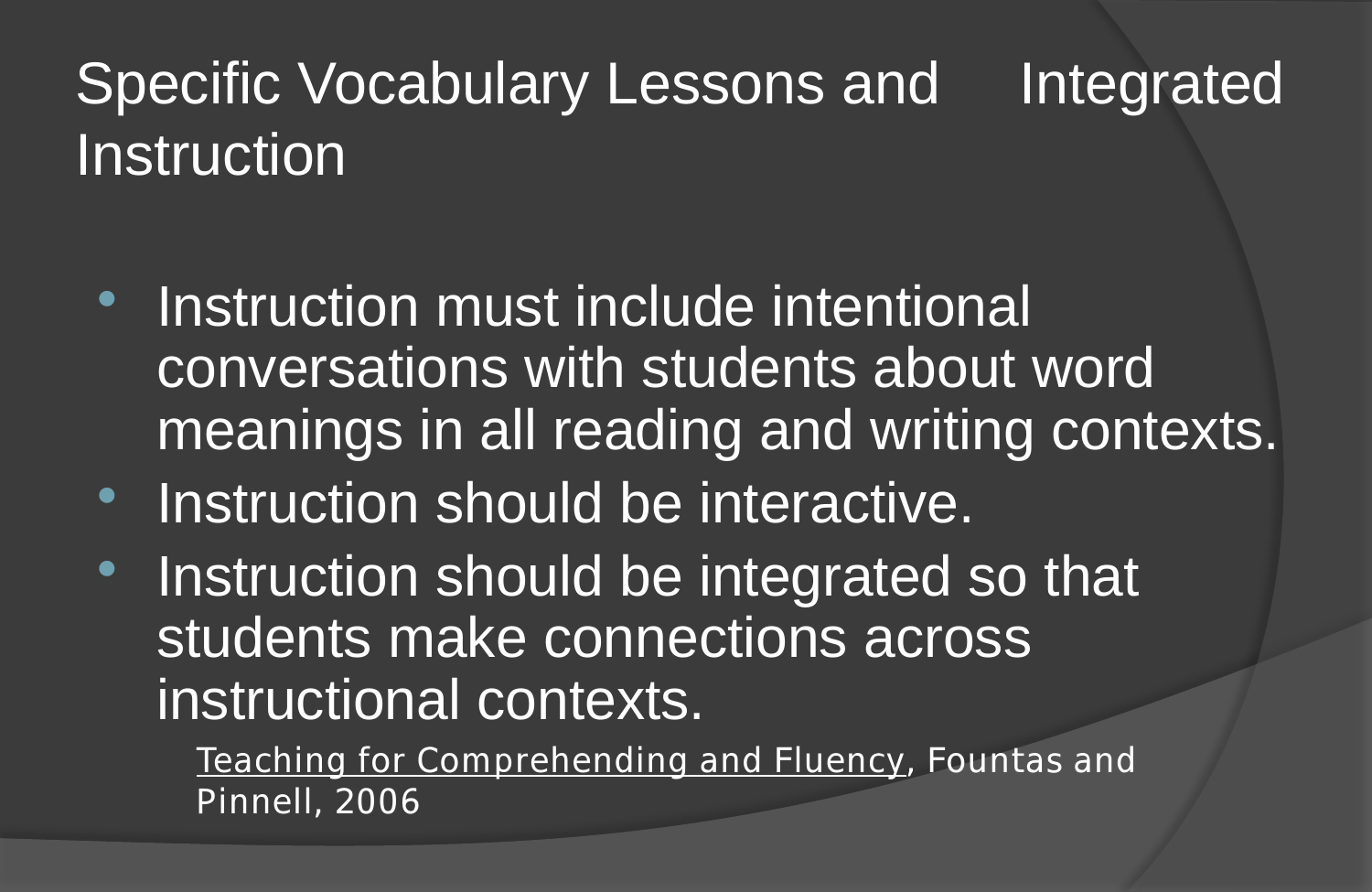

# Specific Vocabulary Lessons and 	Integrated Instruction

Instruction must include intentional conversations with students about word meanings in all reading and writing contexts.
Instruction should be interactive.
Instruction should be integrated so that students make connections across instructional contexts.
Teaching for Comprehending and Fluency, Fountas and Pinnell, 2006